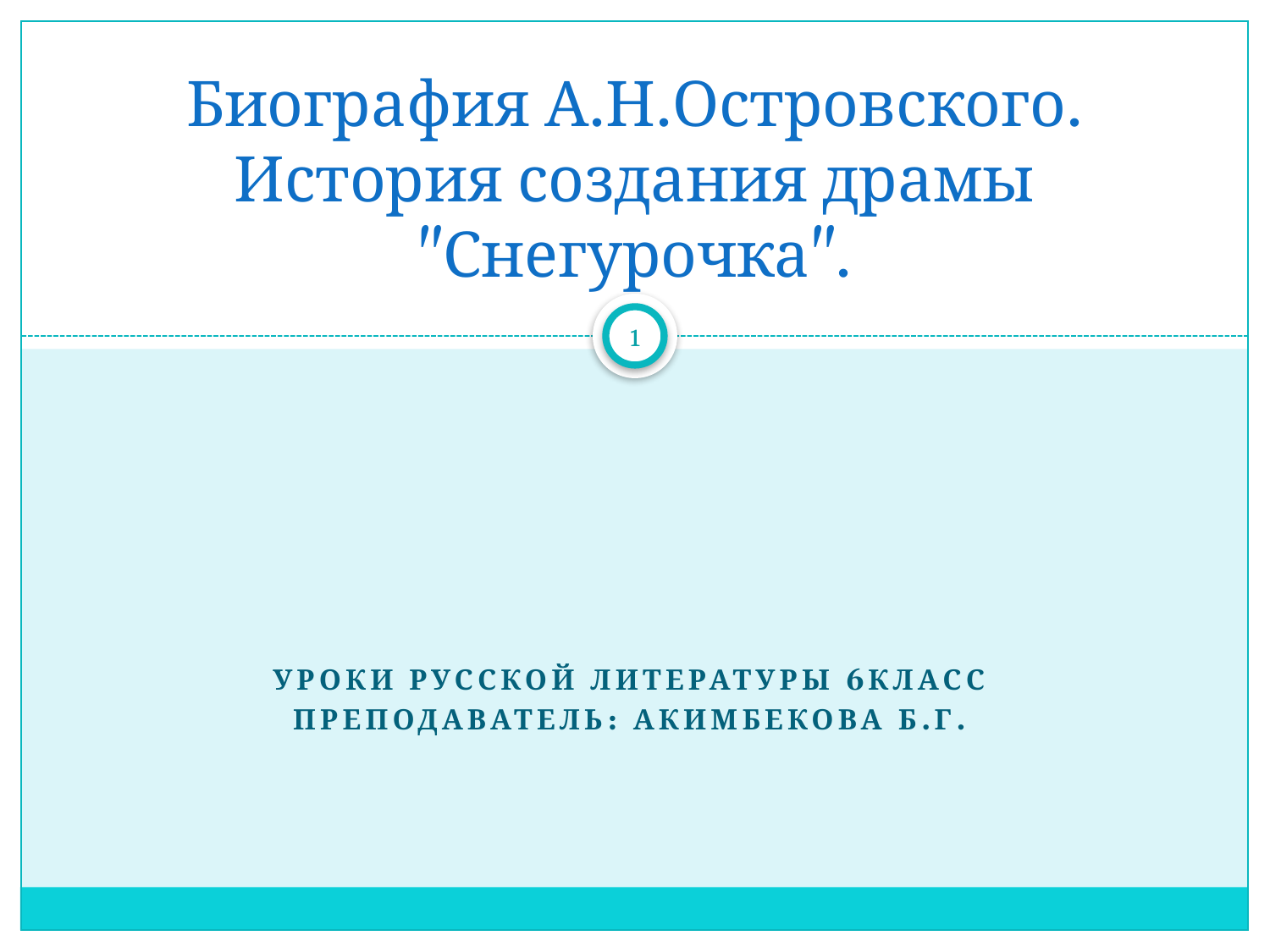

# Биография А.Н.Островского. История создания драмы "Снегурочка".
1
Уроки русской литературы 6класс
Преподаватель: аКИМБЕКОВА Б.Г.